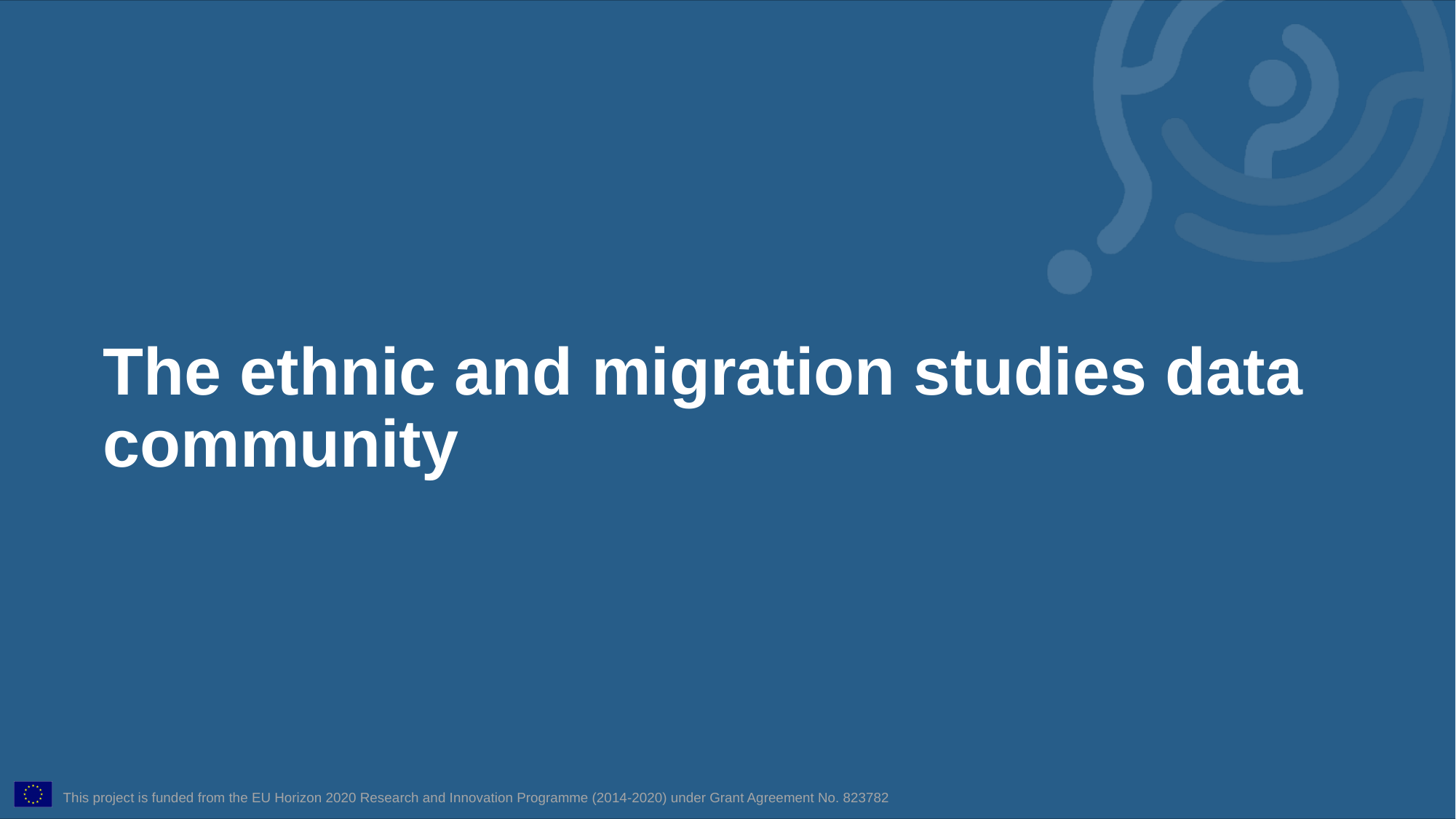

The ethnic and migration studies data community